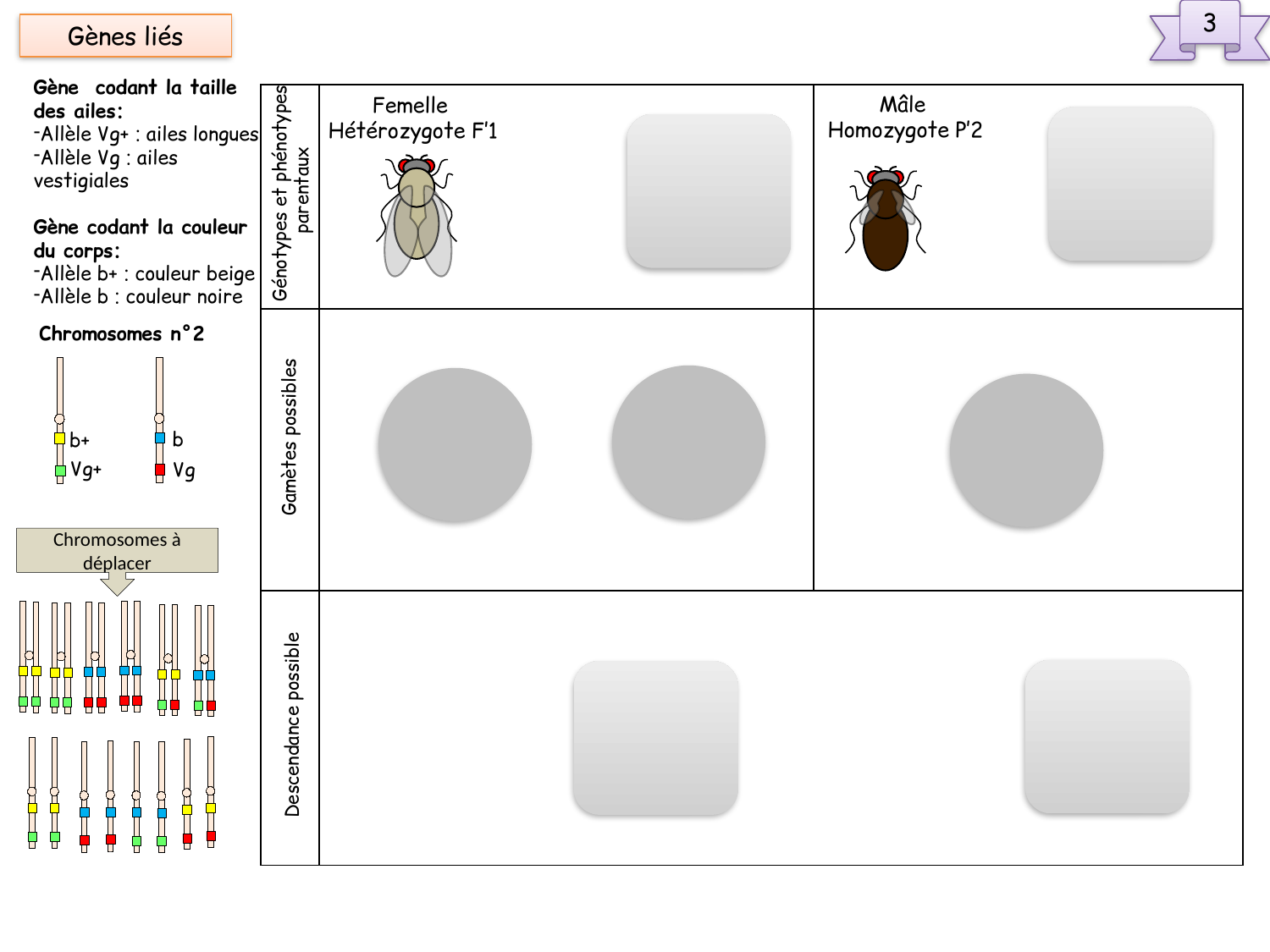

3
Gènes liés
Gène  codant la taille des ailes:
Allèle Vg+ : ailes longues
Allèle Vg : ailes vestigiales

Gène codant la couleur du corps:
Allèle b+ : couleur beige
Allèle b : couleur noire

Chromosomes n°2

b
Vg

b+
Vg+
|  |  |  |
| --- | --- | --- |
|  |  |  |
|  |  |  |
Mâle
Homozygote P’2
Femelle
Hétérozygote F’1

Génotypes et phénotypes
parentaux

Gamètes possibles
Chromosomes à déplacer

Descendance possible